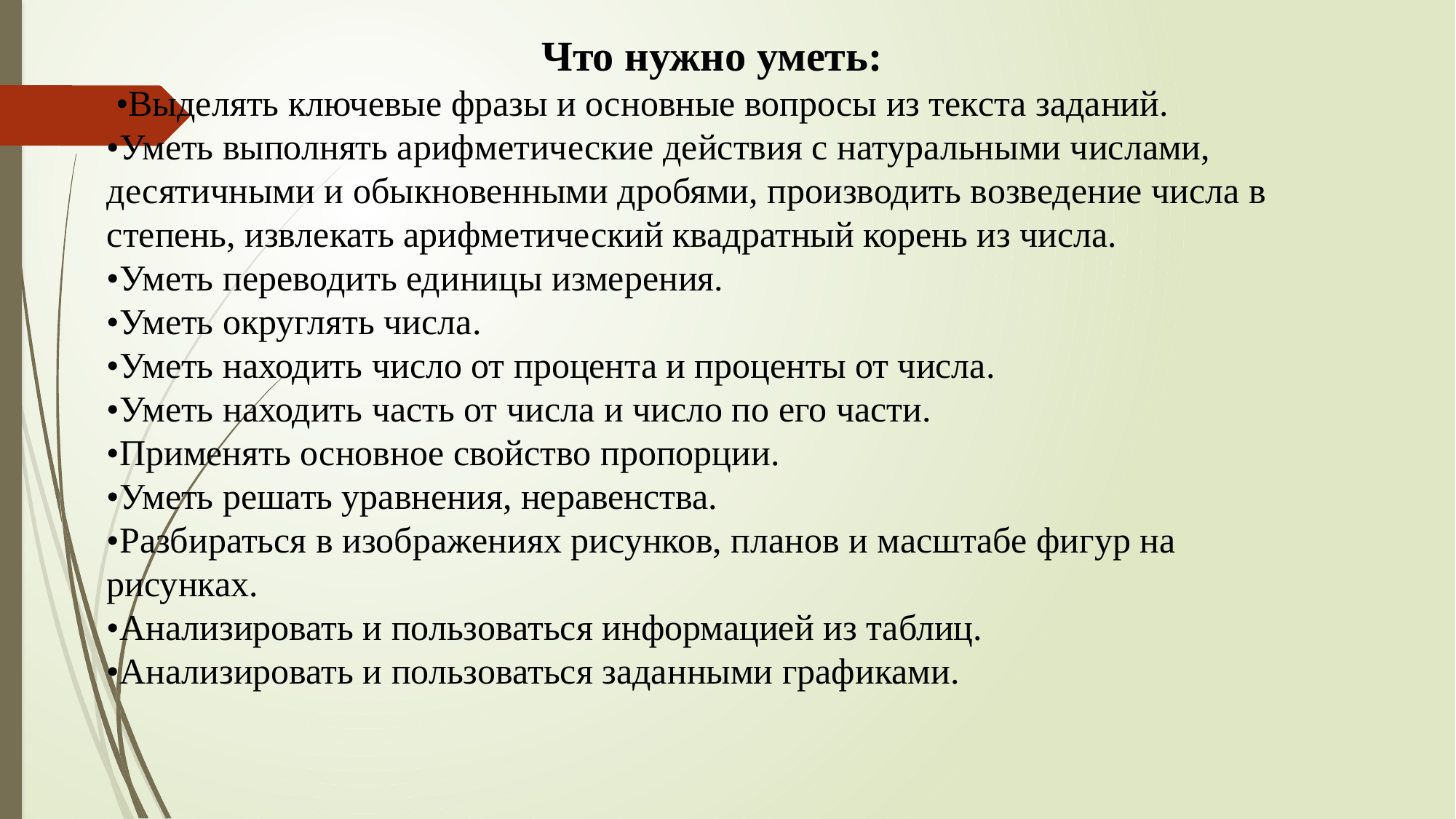

Что нужно уметь:
 •Выделять ключевые фразы и основные вопросы из текста заданий.
•Уметь выполнять арифметические действия с натуральными числами, десятичными и обыкновенными дробями, производить возведение числа в степень, извлекать арифметический квадратный корень из числа.
•Уметь переводить единицы измерения.
•Уметь округлять числа.
•Уметь находить число от процента и проценты от числа.
•Уметь находить часть от числа и число по его части.
•Применять основное свойство пропорции.
•Уметь решать уравнения, неравенства.
•Разбираться в изображениях рисунков, планов и масштабе фигур на рисунках.
•Анализировать и пользоваться информацией из таблиц.
•Анализировать и пользоваться заданными графиками.